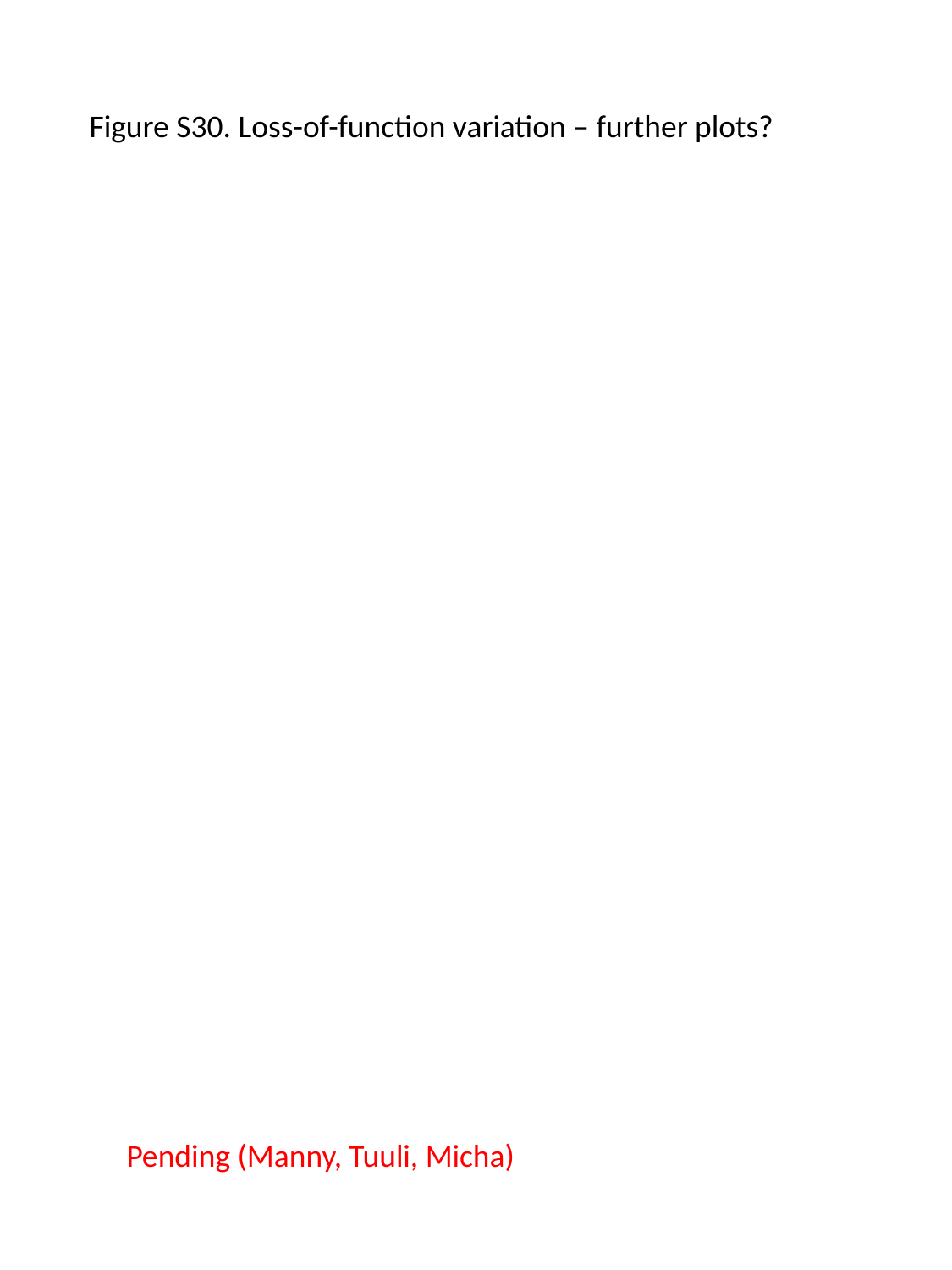

Figure S30. Loss-of-function variation – further plots?
Pending (Manny, Tuuli, Micha)